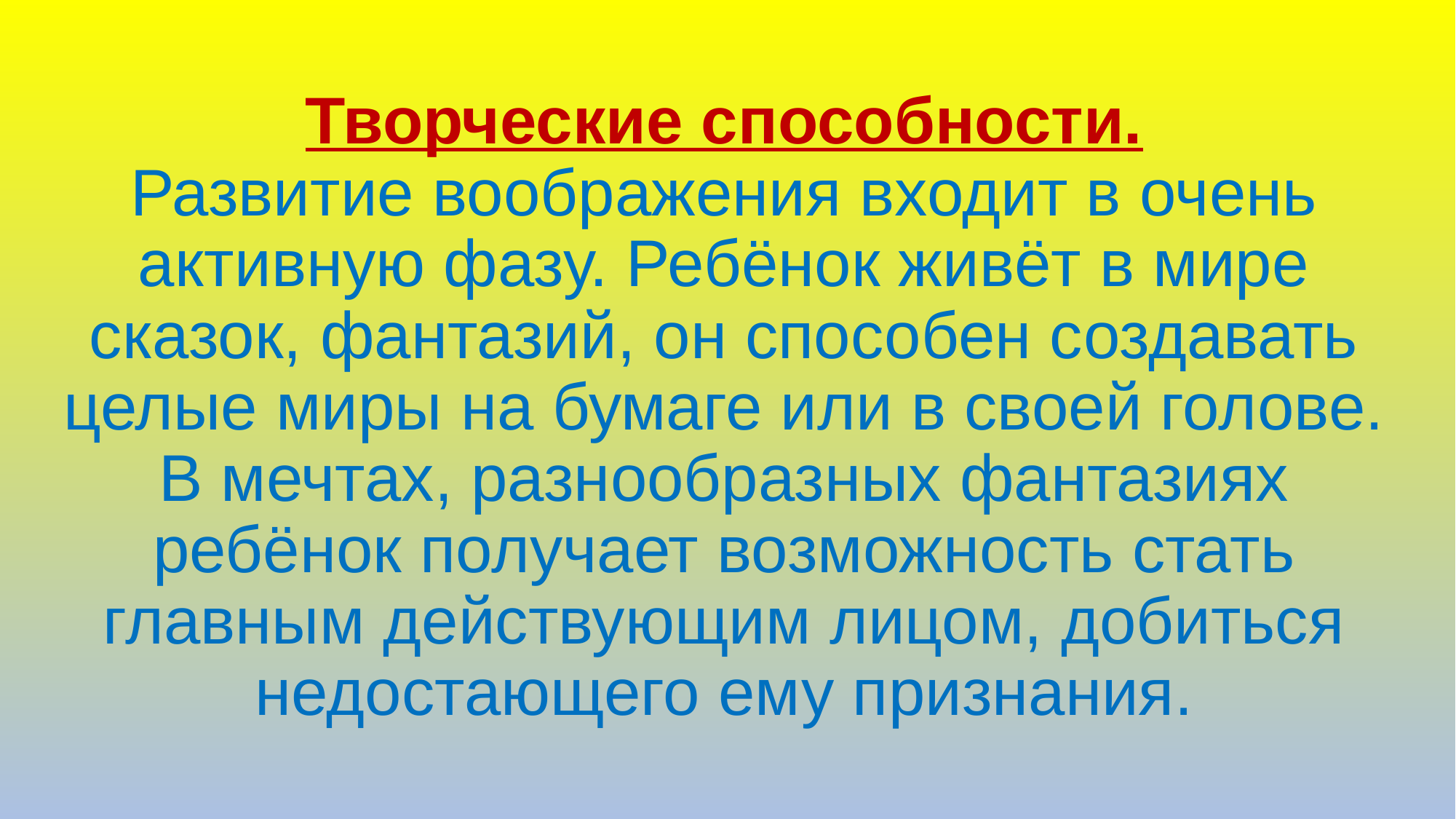

# Творческие способности. Развитие воображения входит в очень активную фазу. Ребёнок живёт в мире сказок, фантазий, он способен создавать целые миры на бумаге или в своей голове. В мечтах, разнообразных фантазиях ребёнок получает возможность стать главным действующим лицом, добиться недостающего ему признания.